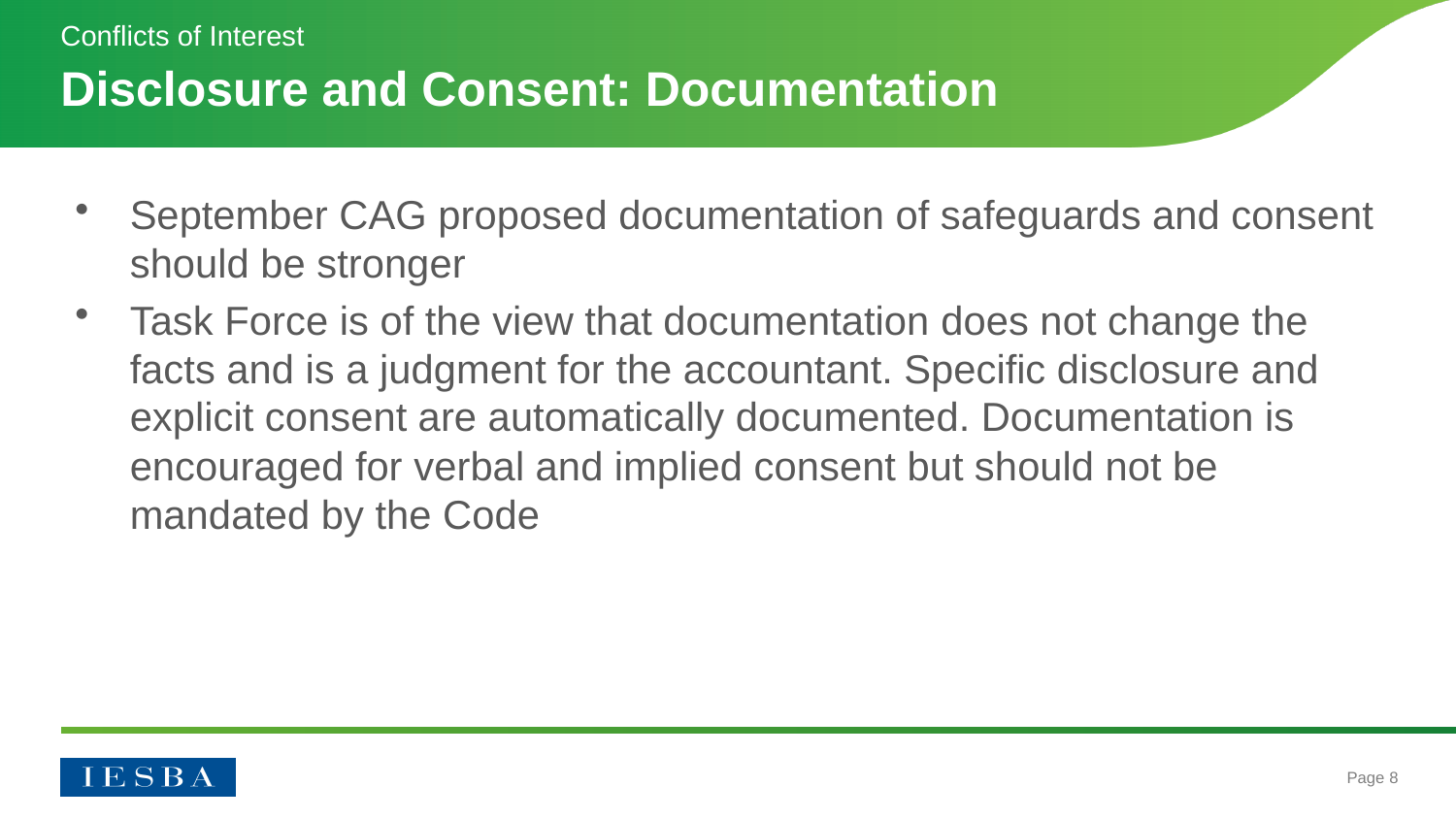

Conflicts of Interest
# Disclosure and Consent: Documentation
September CAG proposed documentation of safeguards and consent should be stronger
Task Force is of the view that documentation does not change the facts and is a judgment for the accountant. Specific disclosure and explicit consent are automatically documented. Documentation is encouraged for verbal and implied consent but should not be mandated by the Code